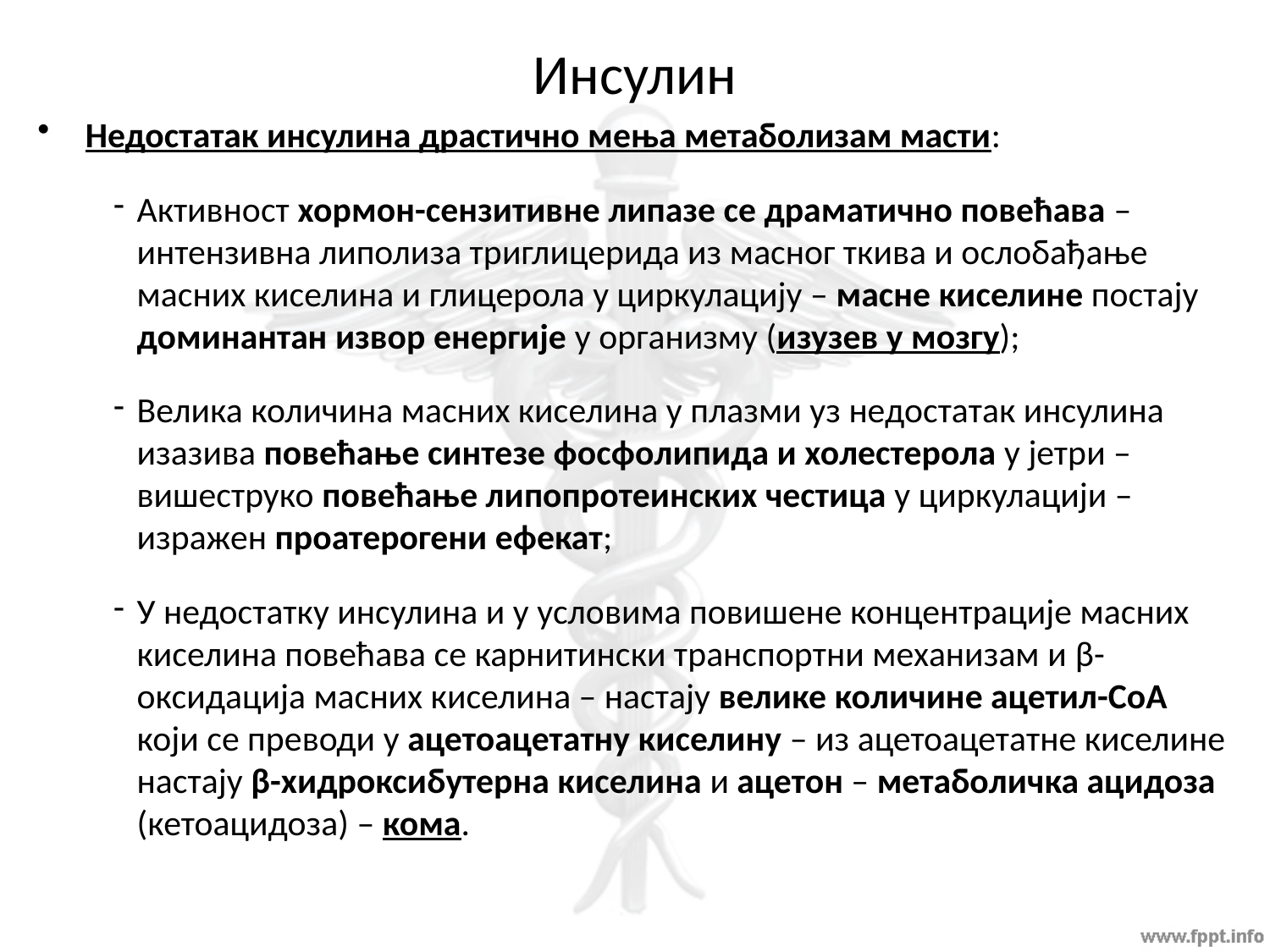

# Инсулин
Недостатак инсулина драстично мења метаболизам масти:

Активност хормон-сензитивне липазе се драматично повећава – интензивна липолиза триглицерида из масног ткива и ослобађање масних киселина и глицерола у циркулацију – масне киселине постају доминантан извор енергије у организму (изузев у мозгу);

Велика количина масних киселина у плазми уз недостатак инсулина изазива повећање синтезе фосфолипида и холестерола у јетри – вишеструко повећање липопротеинских честица у циркулацији – изражен проатерогени ефекат;

У недостатку инсулина и у условима повишене концентрације масних киселина повећава се карнитински транспортни механизам и β-оксидација масних киселина – настају велике количине ацетил-СоА који се преводи у ацетоацетатну киселину – из ацетоацетатне киселине настају β-хидроксибутерна киселина и ацетон – метаболичка ацидоза (кетоацидоза) – кома.